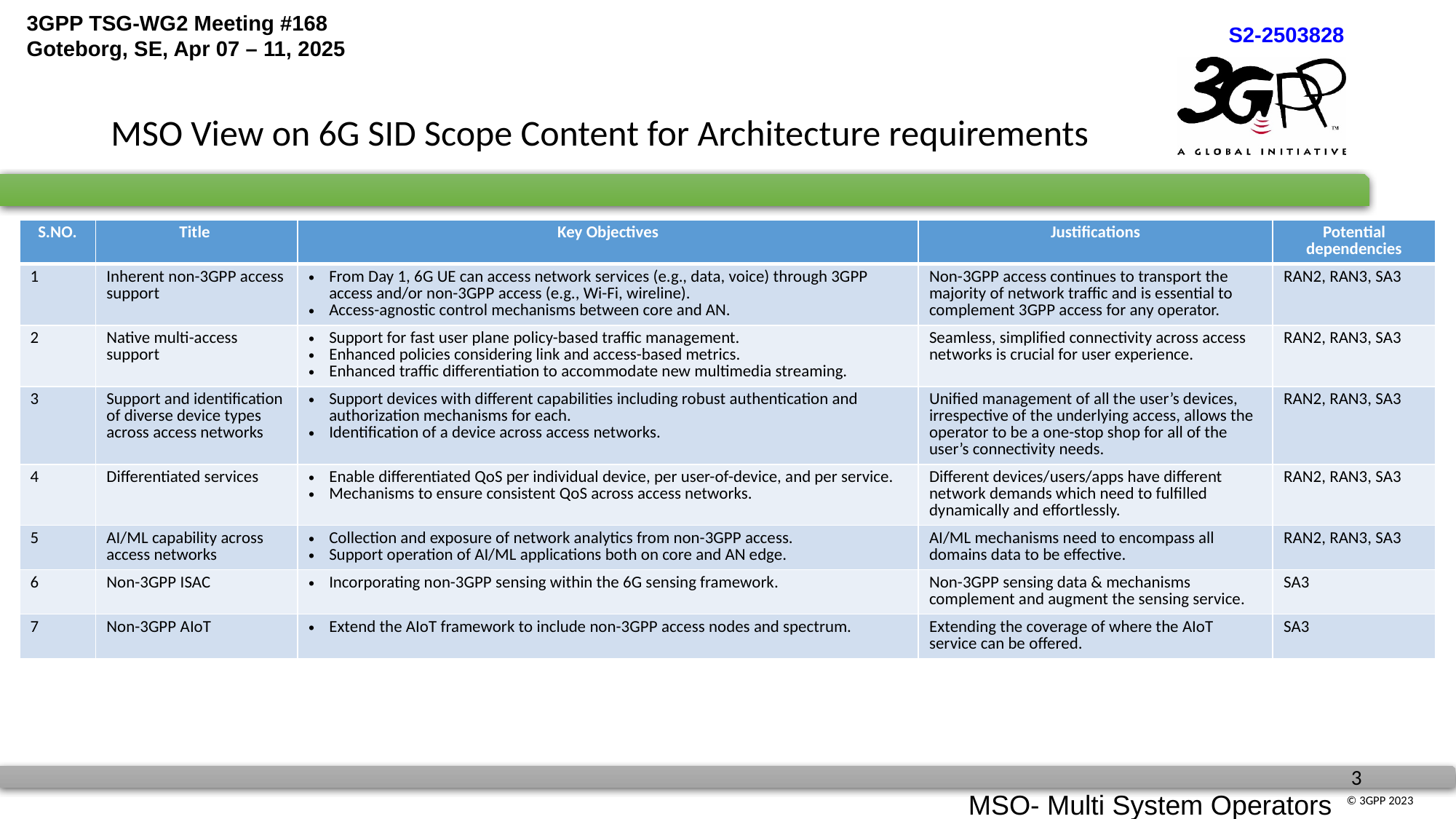

# MSO View on 6G SID Scope Content for Architecture requirements
| S.NO. | Title | Key Objectives | Justifications | Potential dependencies |
| --- | --- | --- | --- | --- |
| 1 | Inherent non-3GPP access support | From Day 1, 6G UE can access network services (e.g., data, voice) through 3GPP access and/or non-3GPP access (e.g., Wi-Fi, wireline). Access-agnostic control mechanisms between core and AN. | Non-3GPP access continues to transport the majority of network traffic and is essential to complement 3GPP access for any operator. | RAN2, RAN3, SA3 |
| 2 | Native multi-access support | Support for fast user plane policy-based traffic management. Enhanced policies considering link and access-based metrics. Enhanced traffic differentiation to accommodate new multimedia streaming. | Seamless, simplified connectivity across access networks is crucial for user experience. | RAN2, RAN3, SA3 |
| 3 | Support and identification of diverse device types across access networks | Support devices with different capabilities including robust authentication and authorization mechanisms for each. Identification of a device across access networks. | Unified management of all the user’s devices, irrespective of the underlying access, allows the operator to be a one-stop shop for all of the user’s connectivity needs. | RAN2, RAN3, SA3 |
| 4 | Differentiated services | Enable differentiated QoS per individual device, per user-of-device, and per service. Mechanisms to ensure consistent QoS across access networks. | Different devices/users/apps have different network demands which need to fulfilled dynamically and effortlessly. | RAN2, RAN3, SA3 |
| 5 | AI/ML capability across access networks | Collection and exposure of network analytics from non-3GPP access. Support operation of AI/ML applications both on core and AN edge. | AI/ML mechanisms need to encompass all domains data to be effective. | RAN2, RAN3, SA3 |
| 6 | Non-3GPP ISAC | Incorporating non-3GPP sensing within the 6G sensing framework. | Non-3GPP sensing data & mechanisms complement and augment the sensing service. | SA3 |
| 7 | Non-3GPP AIoT | Extend the AIoT framework to include non-3GPP access nodes and spectrum. | Extending the coverage of where the AIoT service can be offered. | SA3 |
MSO- Multi System Operators